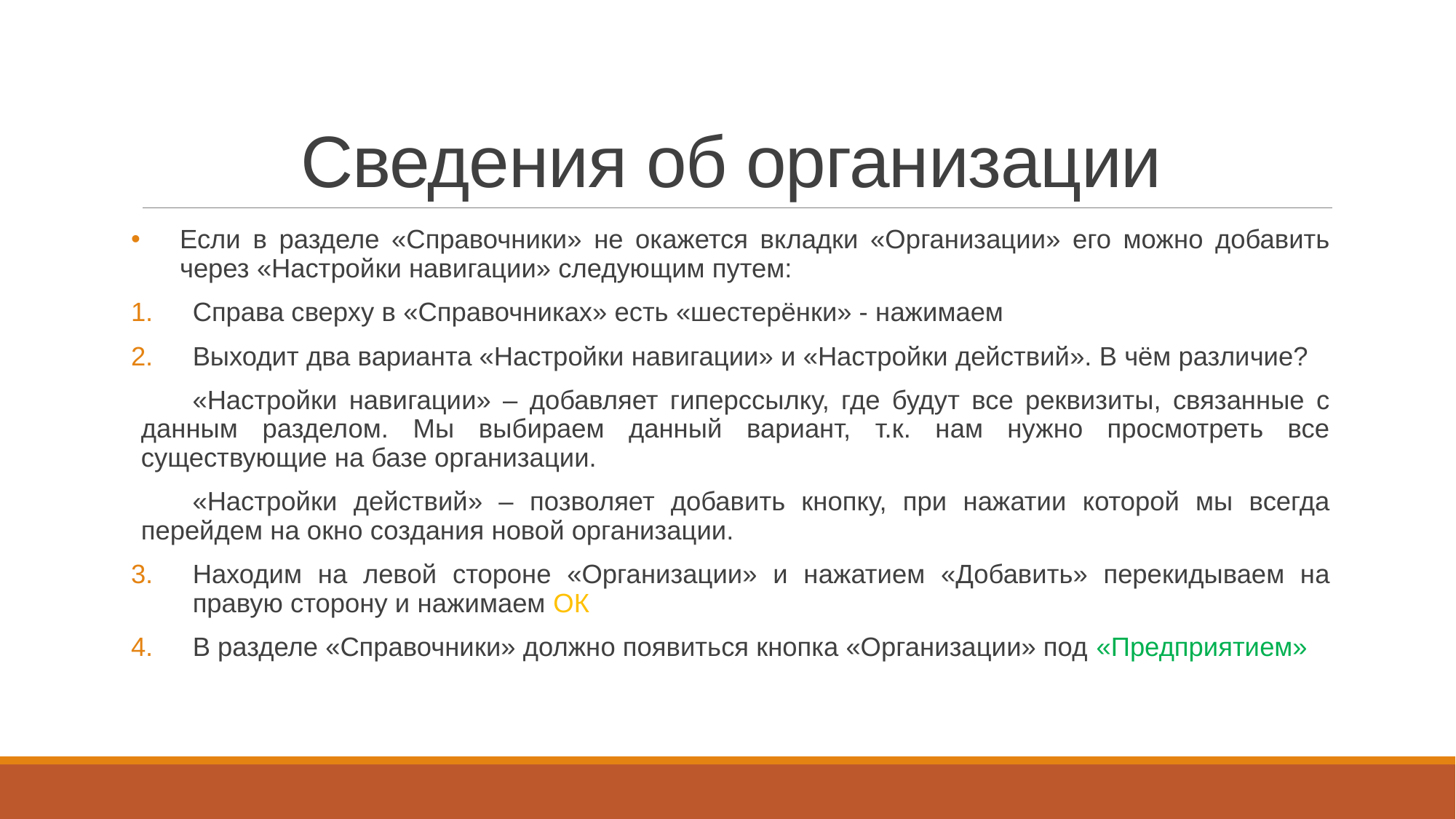

# Сведения об организации
Если в разделе «Справочники» не окажется вкладки «Организации» его можно добавить через «Настройки навигации» следующим путем:
Справа сверху в «Справочниках» есть «шестерёнки» - нажимаем
Выходит два варианта «Настройки навигации» и «Настройки действий». В чём различие?
«Настройки навигации» – добавляет гиперссылку, где будут все реквизиты, связанные с данным разделом. Мы выбираем данный вариант, т.к. нам нужно просмотреть все существующие на базе организации.
«Настройки действий» – позволяет добавить кнопку, при нажатии которой мы всегда перейдем на окно создания новой организации.
Находим на левой стороне «Организации» и нажатием «Добавить» перекидываем на правую сторону и нажимаем ОК
В разделе «Справочники» должно появиться кнопка «Организации» под «Предприятием»